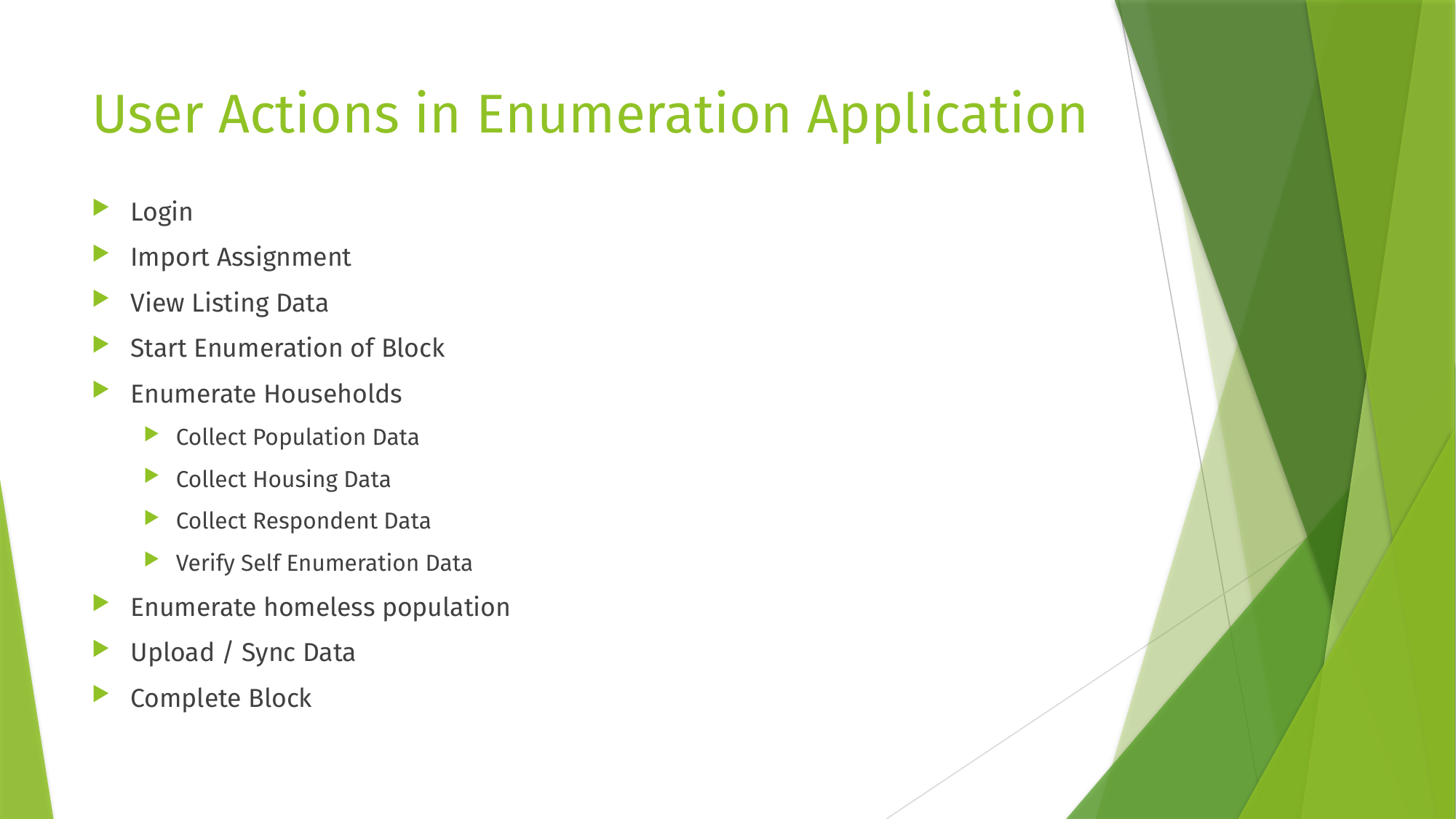

# User Actions in Enumeration Application
Login
Import Assignment
View Listing Data
Start Enumeration of Block
Enumerate Households
Collect Population Data
Collect Housing Data
Collect Respondent Data
Verify Self Enumeration Data
Enumerate homeless population
Upload / Sync Data
Complete Block